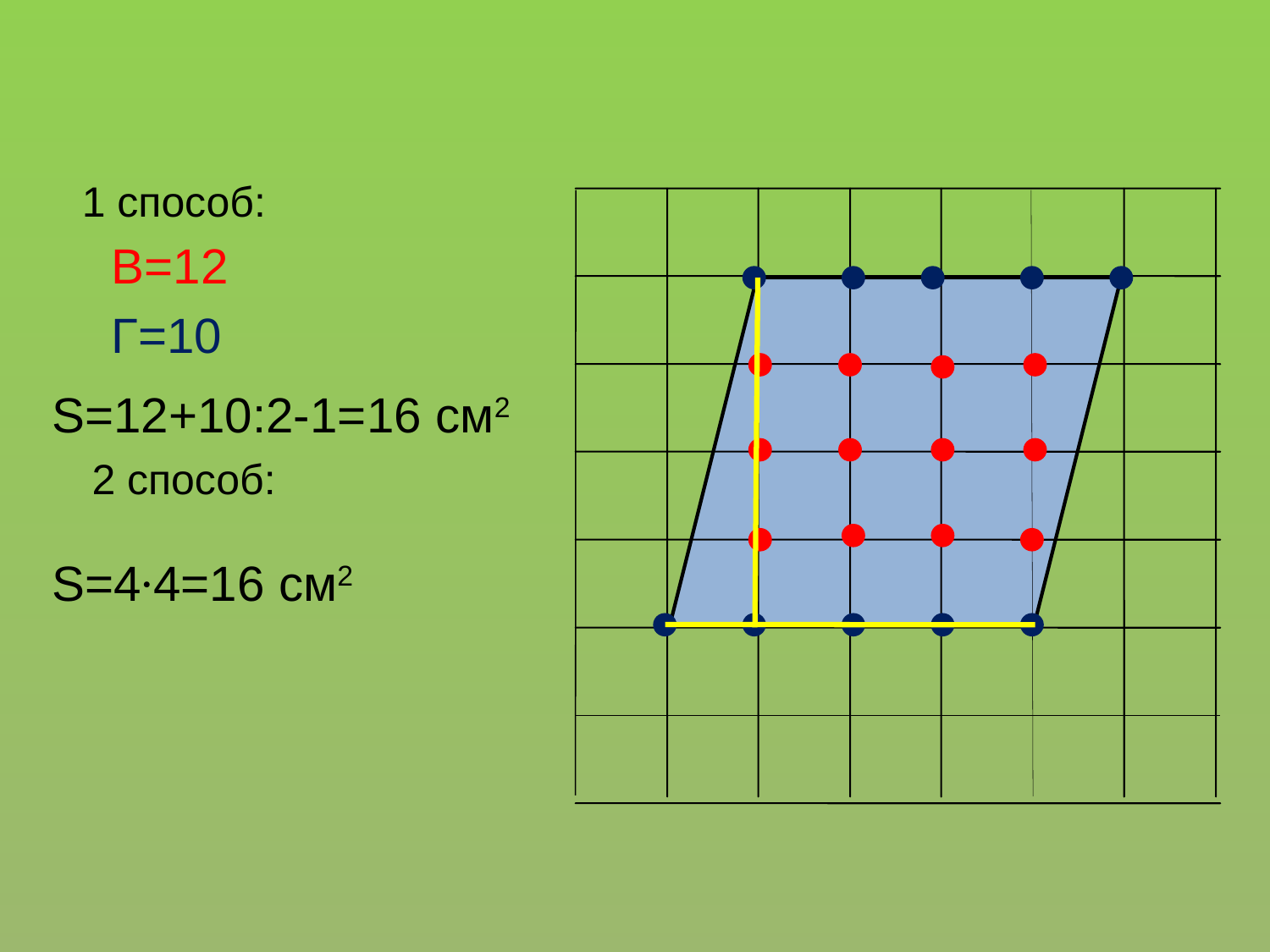

1 способ:

В=12

Г=10

S=12+10:2-1=16 см2

2 способ:

S=4∙4=16 см2